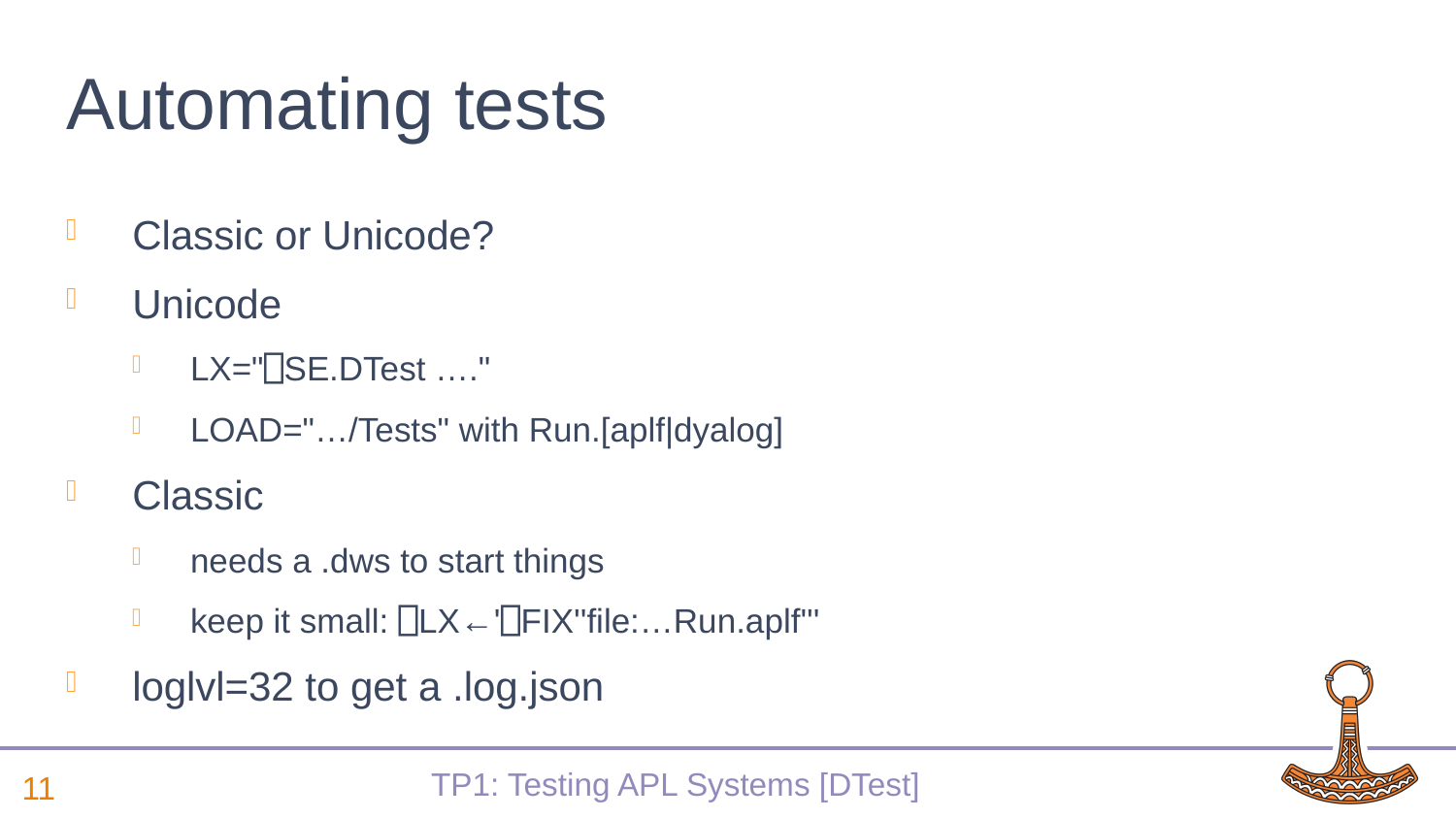

# Automating tests
Classic or Unicode?
Unicode
LX="⎕SE.DTest …."
LOAD="…/Tests" with Run.[aplf|dyalog]
Classic
needs a .dws to start things
keep it small: ⎕LX←'⎕FIX''file:…Run.aplf'''
loglvl=32 to get a .log.json